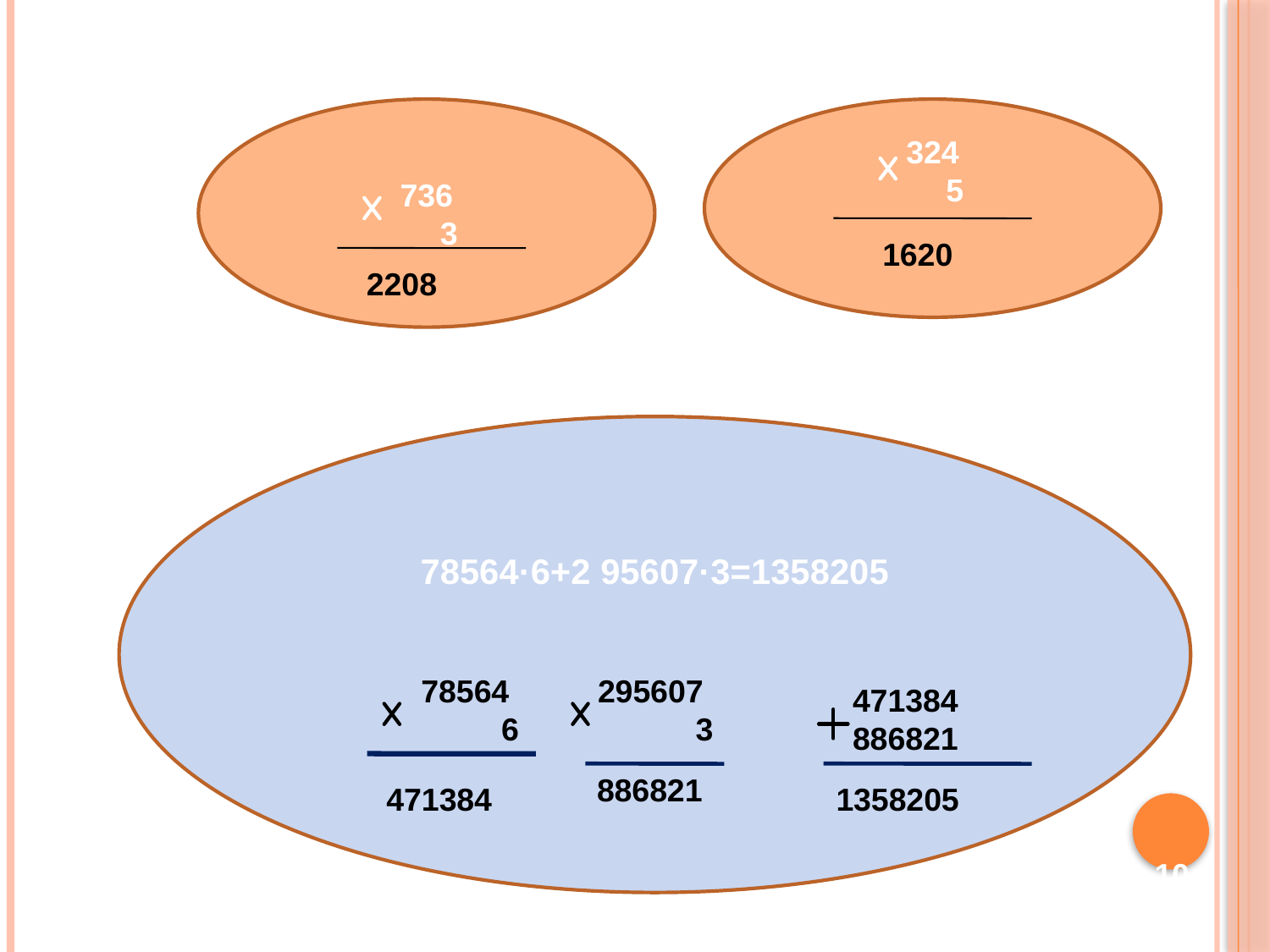

736
     3
324
     5

   1620
   2208
78564·6+2 95607·3=1358205

78564
         6

295607
           3
   471384
   886821

 886821
   471384
1358205
10